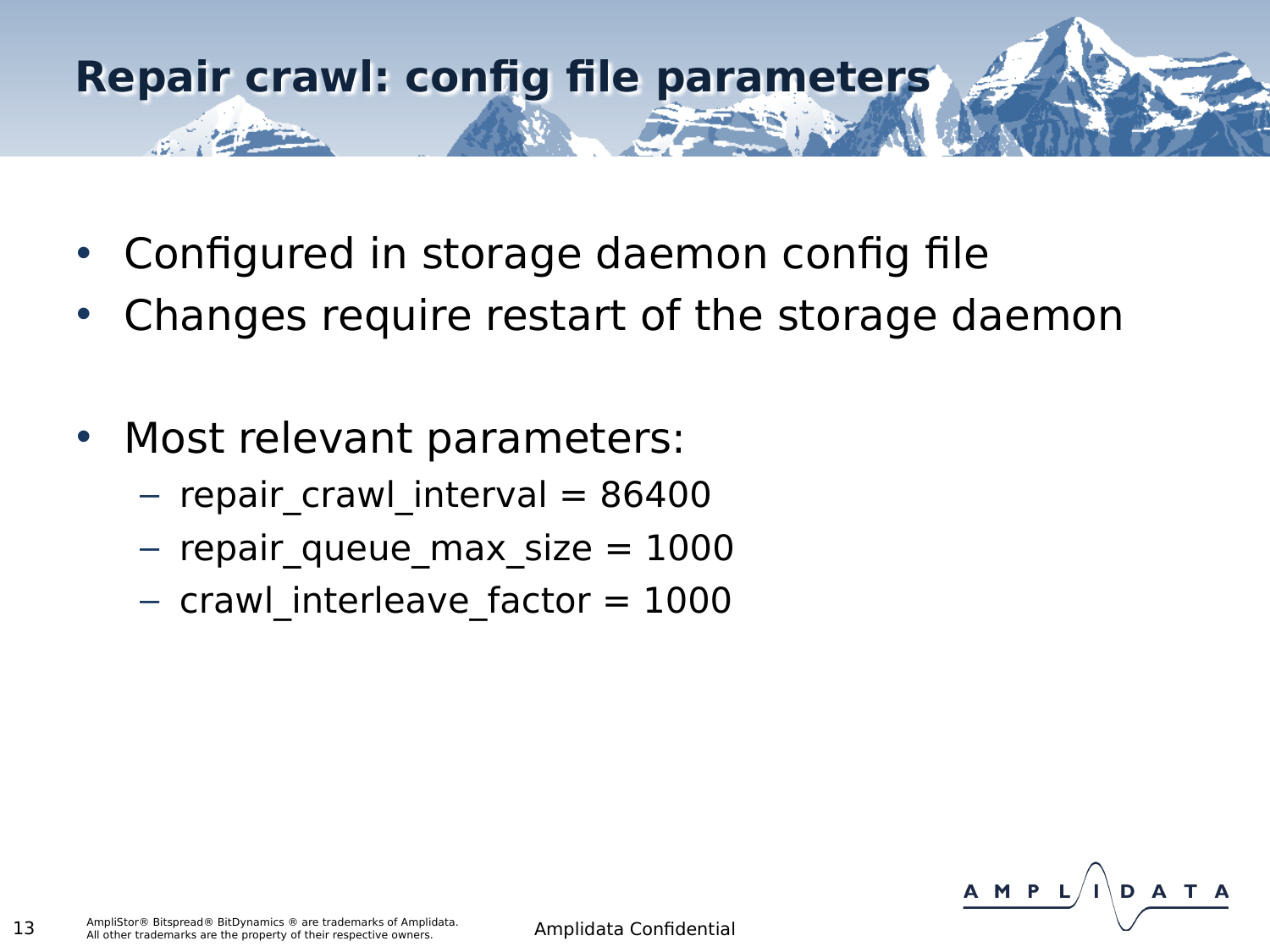

# Repair crawl: config file parameters
Configured in storage daemon config file
Changes require restart of the storage daemon

Most relevant parameters:
repair_crawl_interval = 86400
repair_queue_max_size = 1000
crawl_interleave_factor = 1000

13
Amplidata Confidential